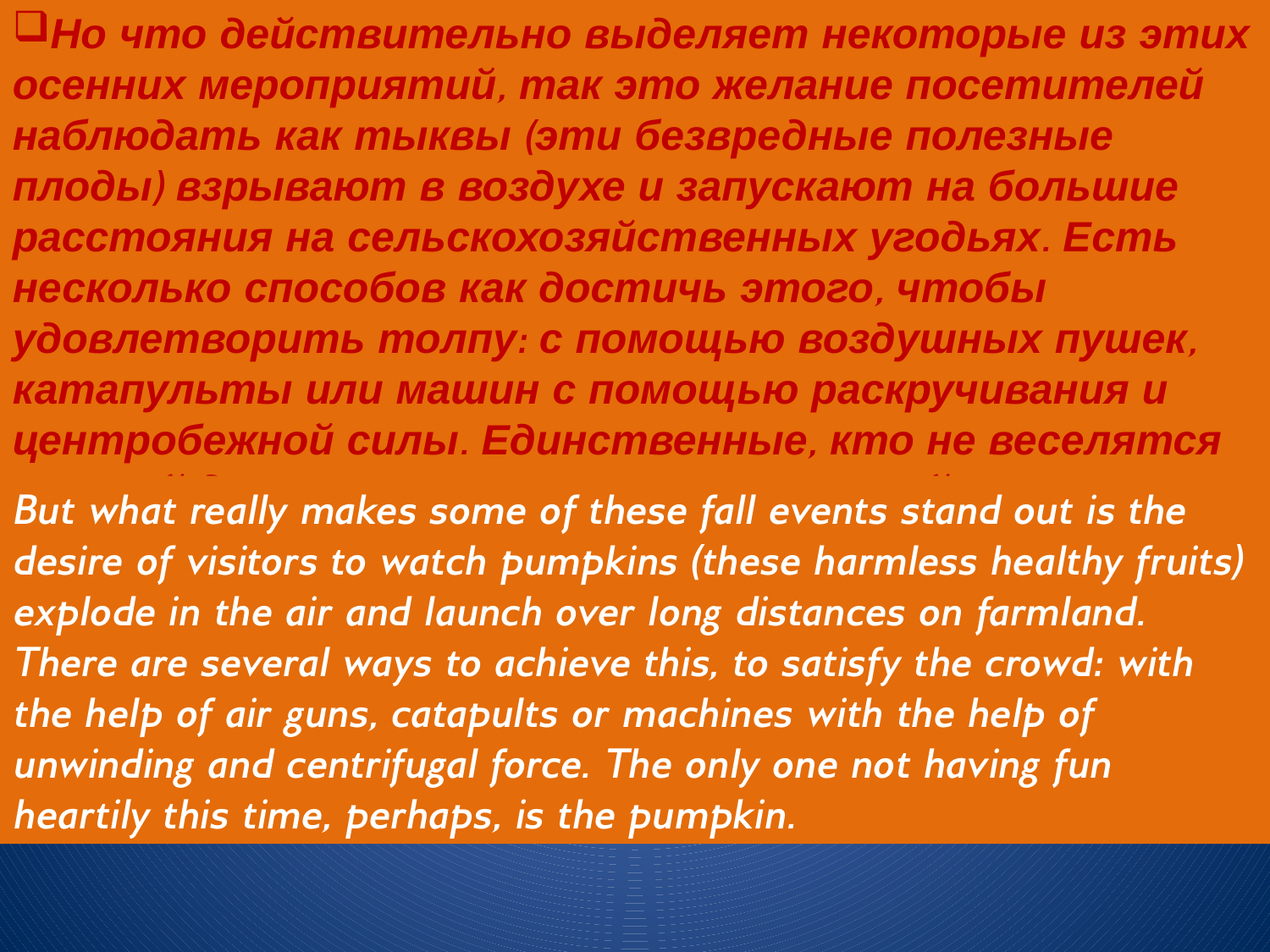

Но что действительно выделяет некоторые из этих осенних мероприятий, так это желание посетителей наблюдать как тыквы (эти безвредные полезные плоды) взрывают в воздухе и запускают на большие расстояния на сельскохозяйственных угодьях. Есть несколько способов как достичь этого, чтобы удовлетворить толпу: с помощью воздушных пушек, катапульты или машин с помощью раскручивания и центробежной силы. Единственные, кто не веселятся от всей души в это время — это, пожалуй, тыквы.
But what really makes some of these fall events stand out is the desire of visitors to watch pumpkins (these harmless healthy fruits) explode in the air and launch over long distances on farmland. There are several ways to achieve this, to satisfy the crowd: with the help of air guns, catapults or machines with the help of unwinding and centrifugal force. The only one not having fun heartily this time, perhaps, is the pumpkin.